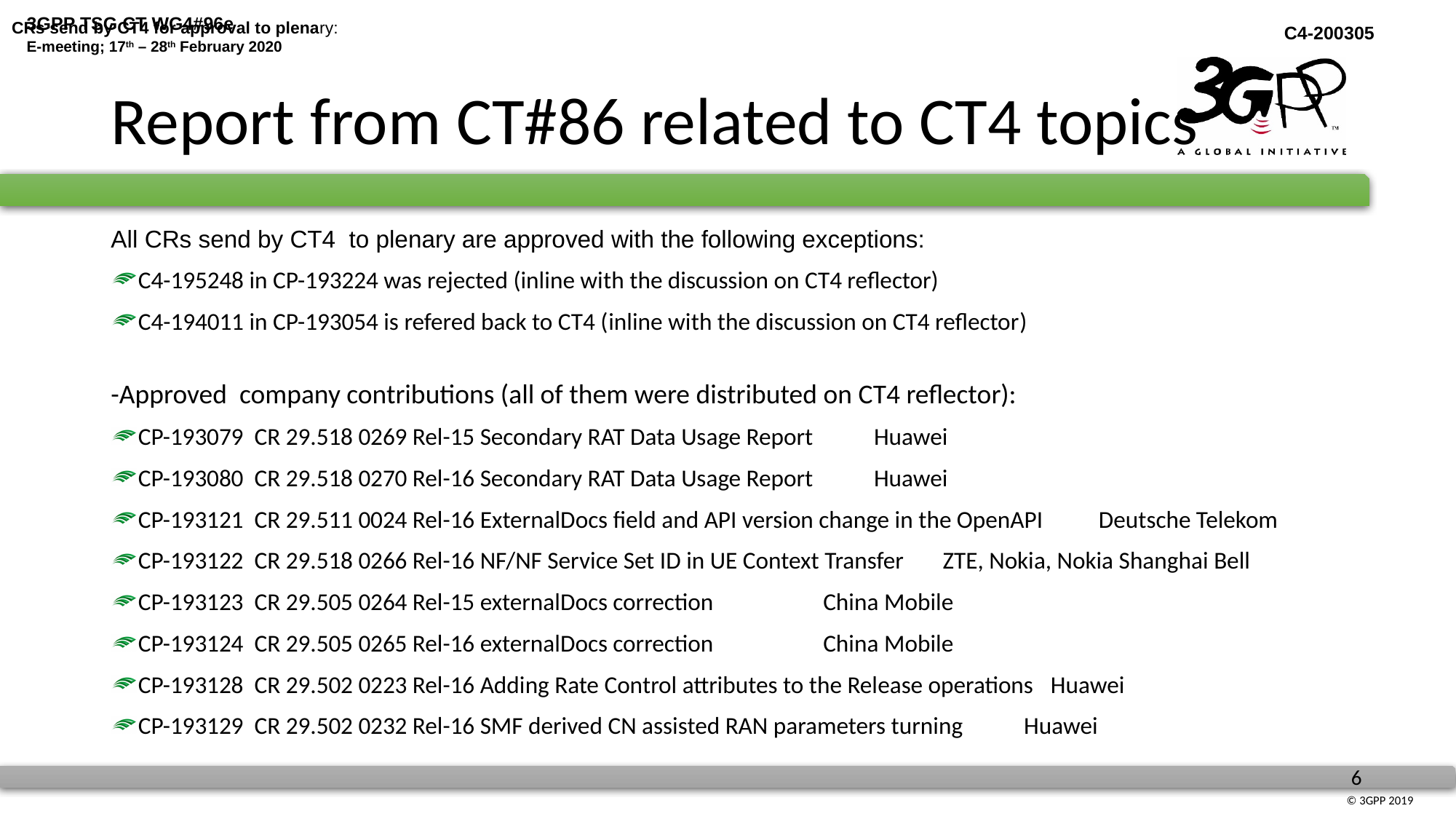

CRs send by CT4 for approval to plenary:
# Report from CT#86 related to CT4 topics
All CRs send by CT4  to plenary are approved with the following exceptions:
C4-195248 in CP-193224 was rejected (inline with the discussion on CT4 reflector)
C4-194011 in CP-193054 is refered back to CT4 (inline with the discussion on CT4 reflector)

-Approved  company contributions (all of them were distributed on CT4 reflector):
CP-193079  CR 29.518 0269 Rel-15 Secondary RAT Data Usage Report           Huawei
CP-193080  CR 29.518 0270 Rel-16 Secondary RAT Data Usage Report           Huawei
CP-193121  CR 29.511 0024 Rel-16 ExternalDocs field and API version change in the OpenAPI          Deutsche Telekom
CP-193122  CR 29.518 0266 Rel-16 NF/NF Service Set ID in UE Context Transfer       ZTE, Nokia, Nokia Shanghai Bell
CP-193123  CR 29.505 0264 Rel-15 externalDocs correction                    China Mobile
CP-193124  CR 29.505 0265 Rel-16 externalDocs correction                    China Mobile
CP-193128  CR 29.502 0223 Rel-16 Adding Rate Control attributes to the Release operations   Huawei
CP-193129  CR 29.502 0232 Rel-16 SMF derived CN assisted RAN parameters turning           Huawei